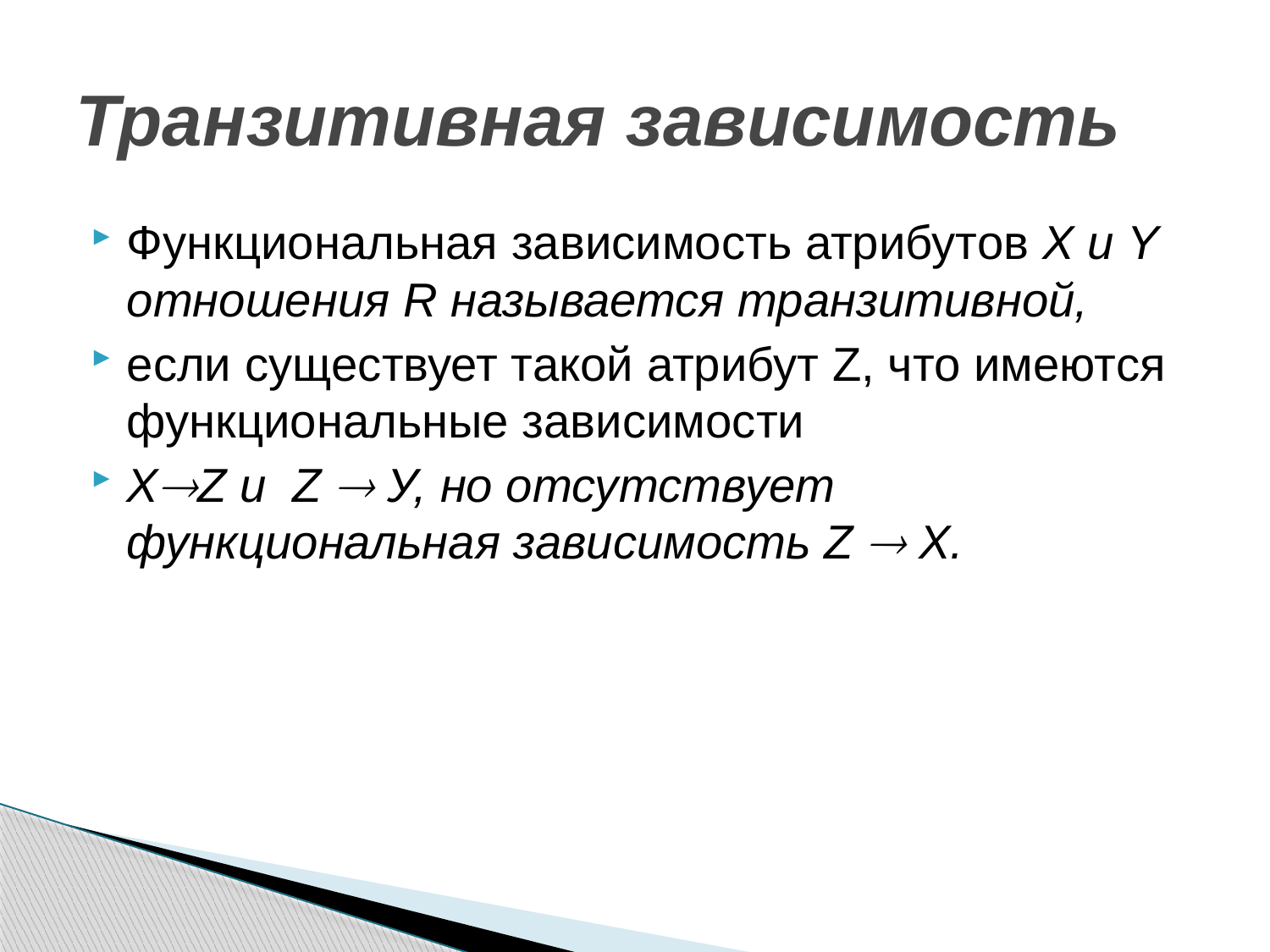

# Транзитивная зависимость
Функциональная зависимость атрибутов X и Y отношения R называется транзитивной,
если существует такой атрибут Z, что имеются функциональные зависимости
X→Z и  Z → У, но отсутствует функциональная зависимость Z → Х.